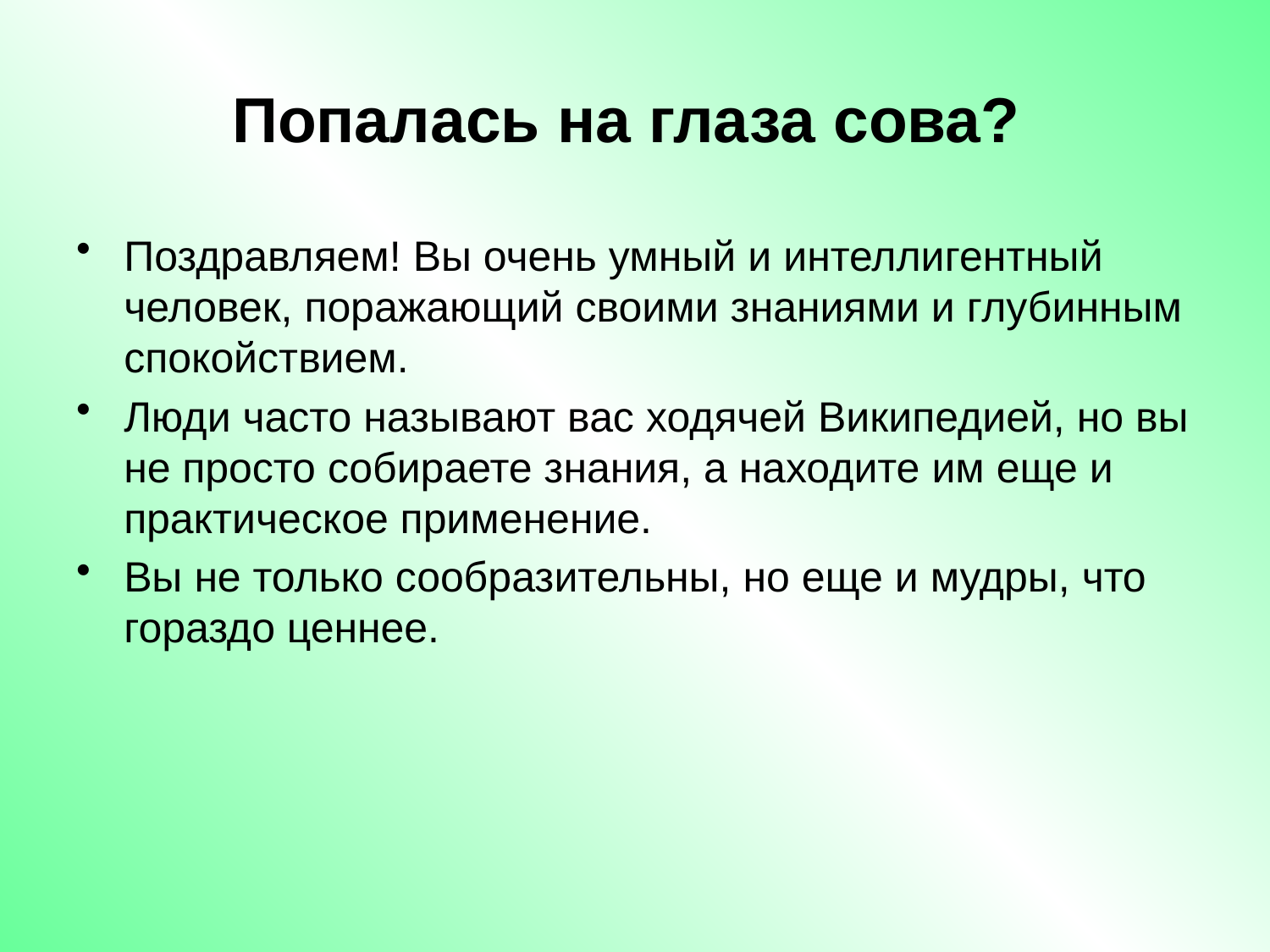

# Попалась на глаза сова?
Поздравляем! Вы очень умный и интеллигентный человек, поражающий своими знаниями и глубинным спокойствием.
Люди часто называют вас ходячей Википедией, но вы не просто собираете знания, а находите им еще и практическое применение.
Вы не только сообразительны, но еще и мудры, что гораздо ценнее.